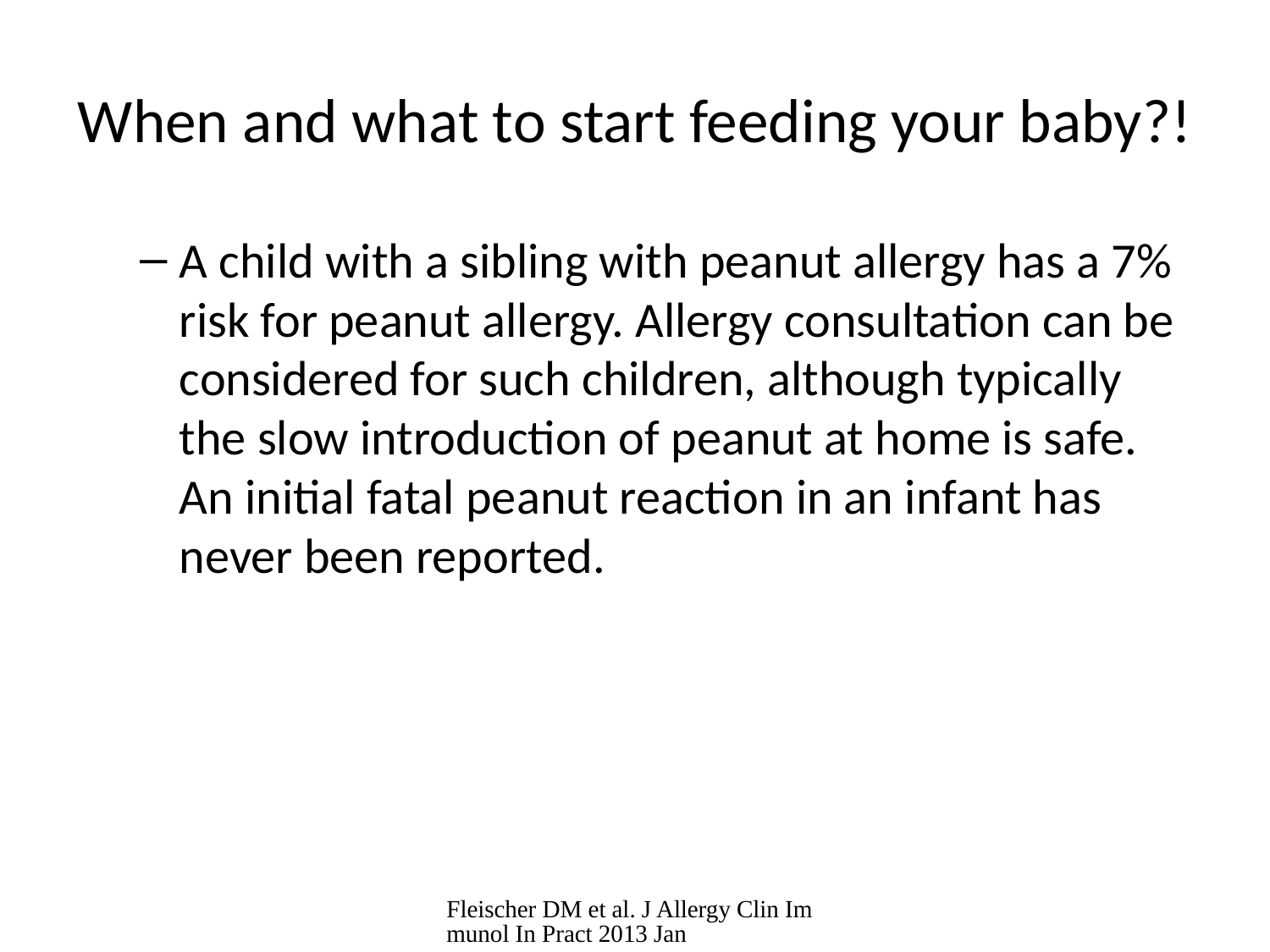

# When and what to start feeding your baby?!
A child with a sibling with peanut allergy has a 7% risk for peanut allergy. Allergy consultation can be considered for such children, although typically the slow introduction of peanut at home is safe. An initial fatal peanut reaction in an infant has never been reported.

Fleischer DM et al. J Allergy Clin Immunol In Pract 2013 Jan